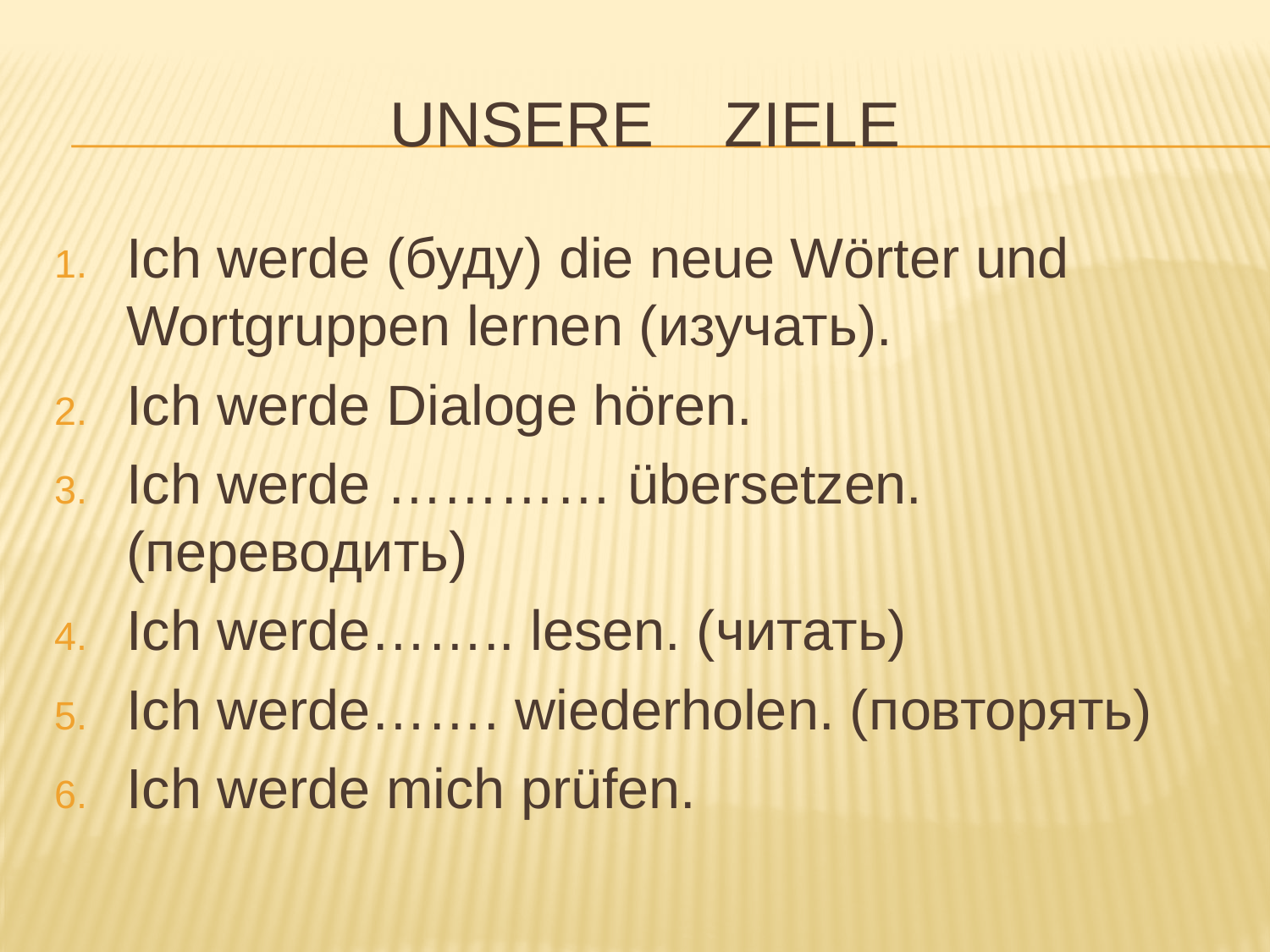

# Unsere    Ziele
Ich werde (буду) die neue Wörter und Wortgruppen lernen (изучать).
Ich werde Dialoge hören.
Ich werde ………… übersetzen. (переводить)
Ich werde…….. lesen. (читать)
Ich werde……. wiederholen. (повторять)
Ich werde mich prüfen.